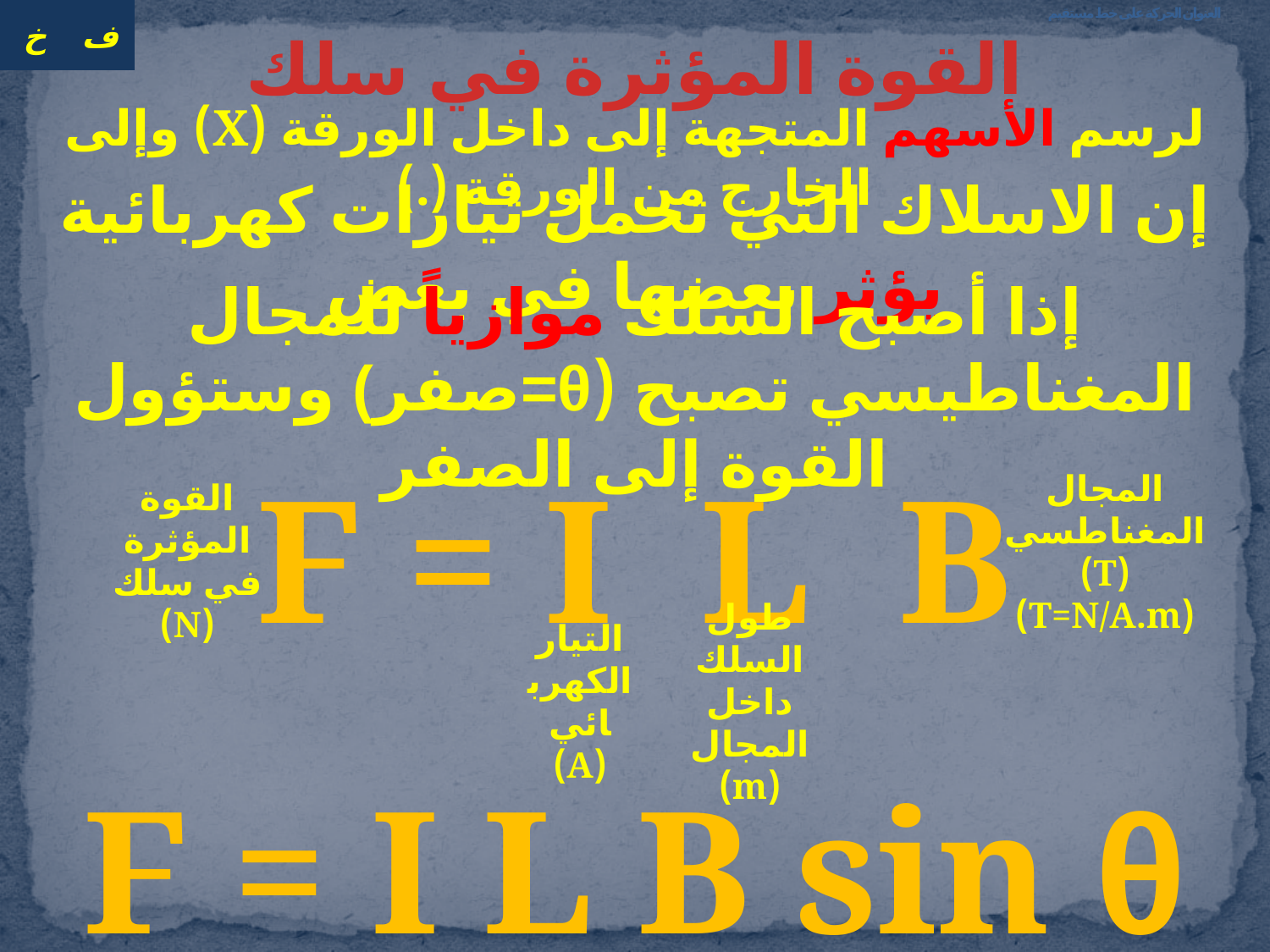

# العنوان الحركة على خط مستقيم
القوة المؤثرة في سلك
لرسم الأسهم المتجهة إلى داخل الورقة (X) وإلى الخارج من الورقة (.)
إن الاسلاك التي تحمل تيارات كهربائية يؤثر بعضها في بعض
إذا أصبح السلك موازياً للمجال المغناطيسي تصبح (θ=صفر) وستؤول القوة إلى الصفر
F = I  L  B
المجال المغناطسي
(T)
(T=N/A.m)
القوة المؤثرة في سلك
(N)
التيار الكهربائي
(A)
طول السلك داخل المجال
(m)
F = I L B sin θ